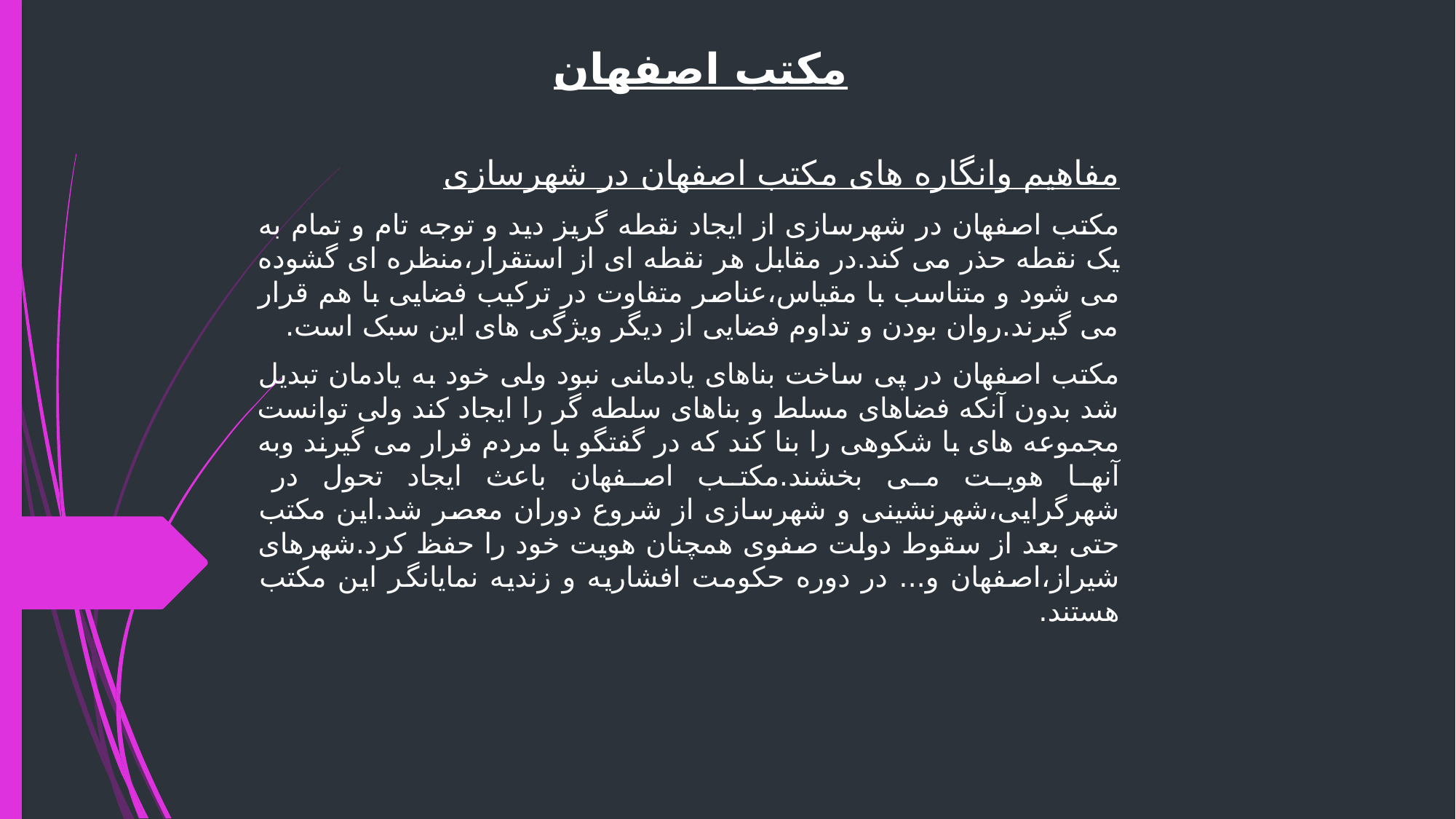

مکتب اصفهان
مفاهیم وانگاره های مکتب اصفهان در شهرسازی
مکتب اصفهان در شهرسازی از ایجاد نقطه گریز دید و توجه تام و تمام به یک نقطه حذر می کند.در مقابل هر نقطه ای از استقرار،منظره ای گشوده می شود و متناسب با مقیاس،عناصر متفاوت در ترکیب فضایی با هم قرار می گیرند.روان بودن و تداوم فضایی از دیگر ویژگی های این سبک است.
مکتب اصفهان در پی ساخت بناهای یادمانی نبود ولی خود به یادمان تبدیل شد بدون آنکه فضاهای مسلط و بناهای سلطه گر را ایجاد کند ولی توانست مجموعه های با شکوهی را بنا کند که در گفتگو با مردم قرار می گیرند وبه آنها هویت می بخشند.مکتب اصفهان باعث ایجاد تحول در شهرگرایی،شهرنشینی و شهرسازی از شروع دوران معصر شد.این مکتب حتی بعد از سقوط دولت صفوی همچنان هویت خود را حفظ کرد.شهرهای شیراز،اصفهان و... در دوره حکومت افشاریه و زندیه نمایانگر این مکتب هستند.